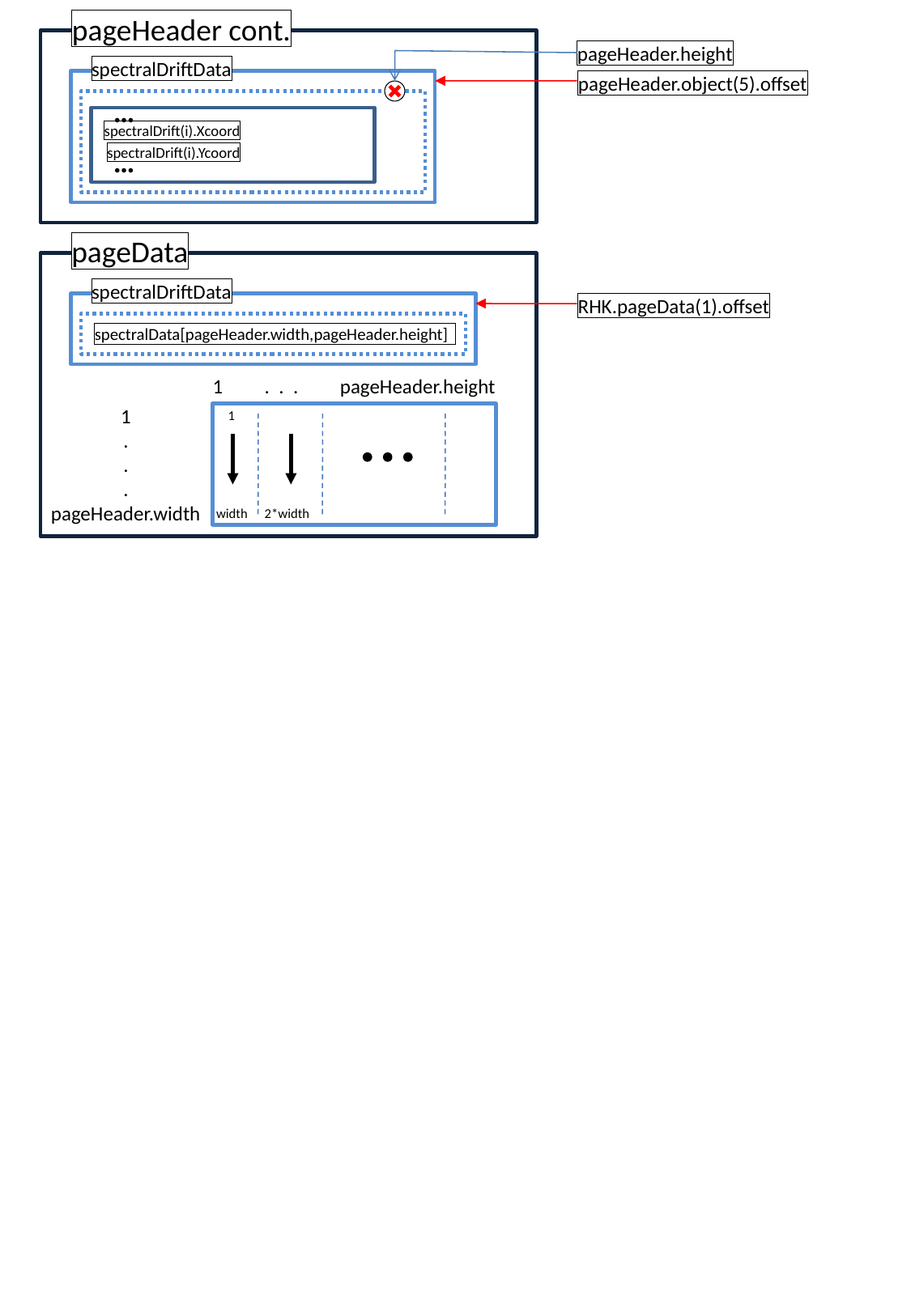

pageHeader cont.

pageHeader.height
spectralDriftData

pageHeader.object(5).offset

…

spectralDrift(i).Xcoord
…
spectralDrift(i).Ycoord
pageData

spectralDriftData

RHK.pageData(1).offset

spectralData[pageHeader.width,pageHeader.height]
1         .  .  .         pageHeader.height
1
.
.
.
pageHeader.width

1
width + 1

width
2*width